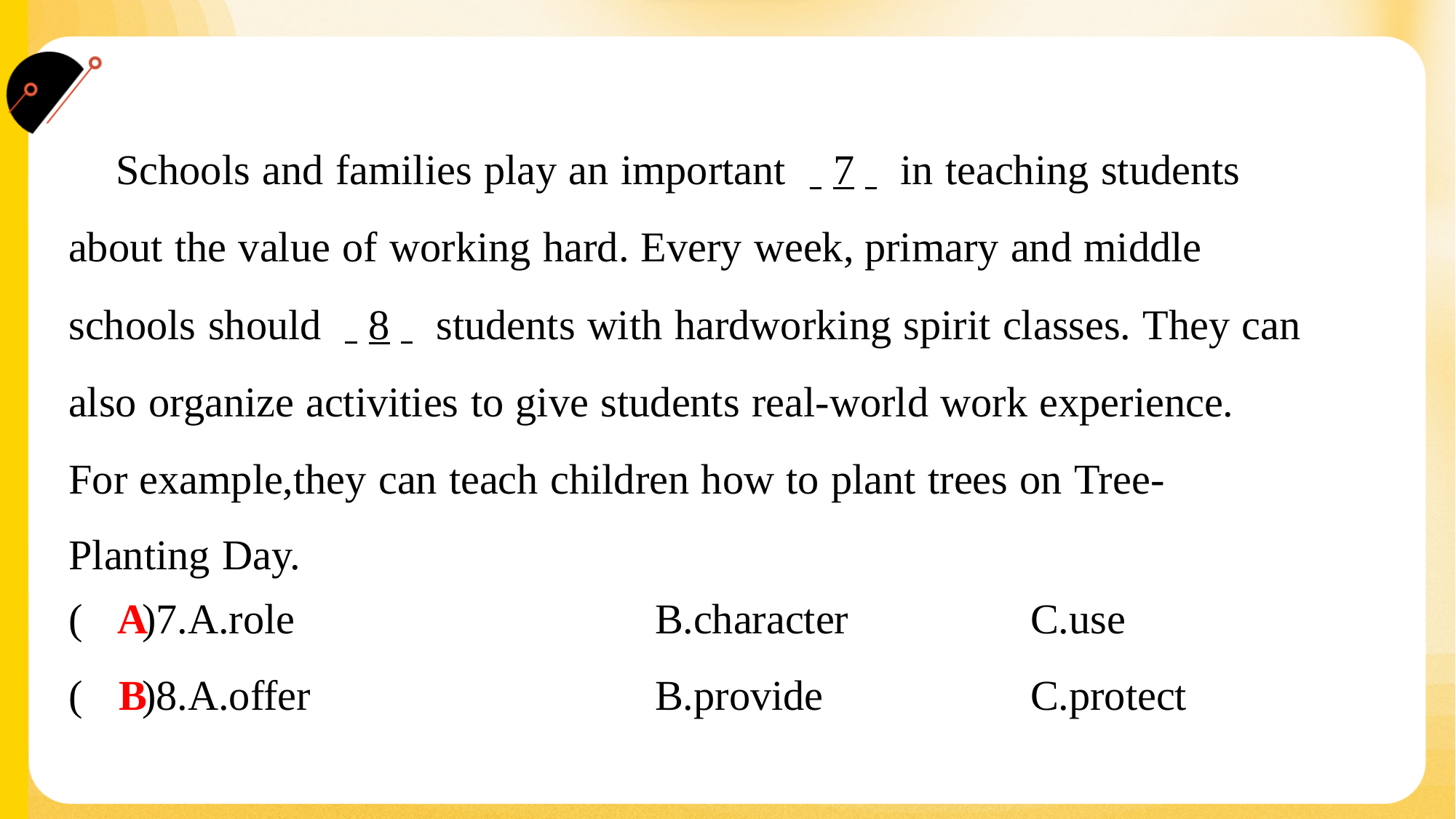

Schools and families play an important . .7. . in teaching students
about the value of working hard. Every week, primary and middle
schools should . .8. . students with hardworking spirit classes. They can
also organize activities to give students real-world work experience.
For example,they can teach children how to plant trees on Tree-
Planting Day.#4
A
(     )7.A.role	B.character	C.use
B
(     )8.A.offer	B.provide	C.protect